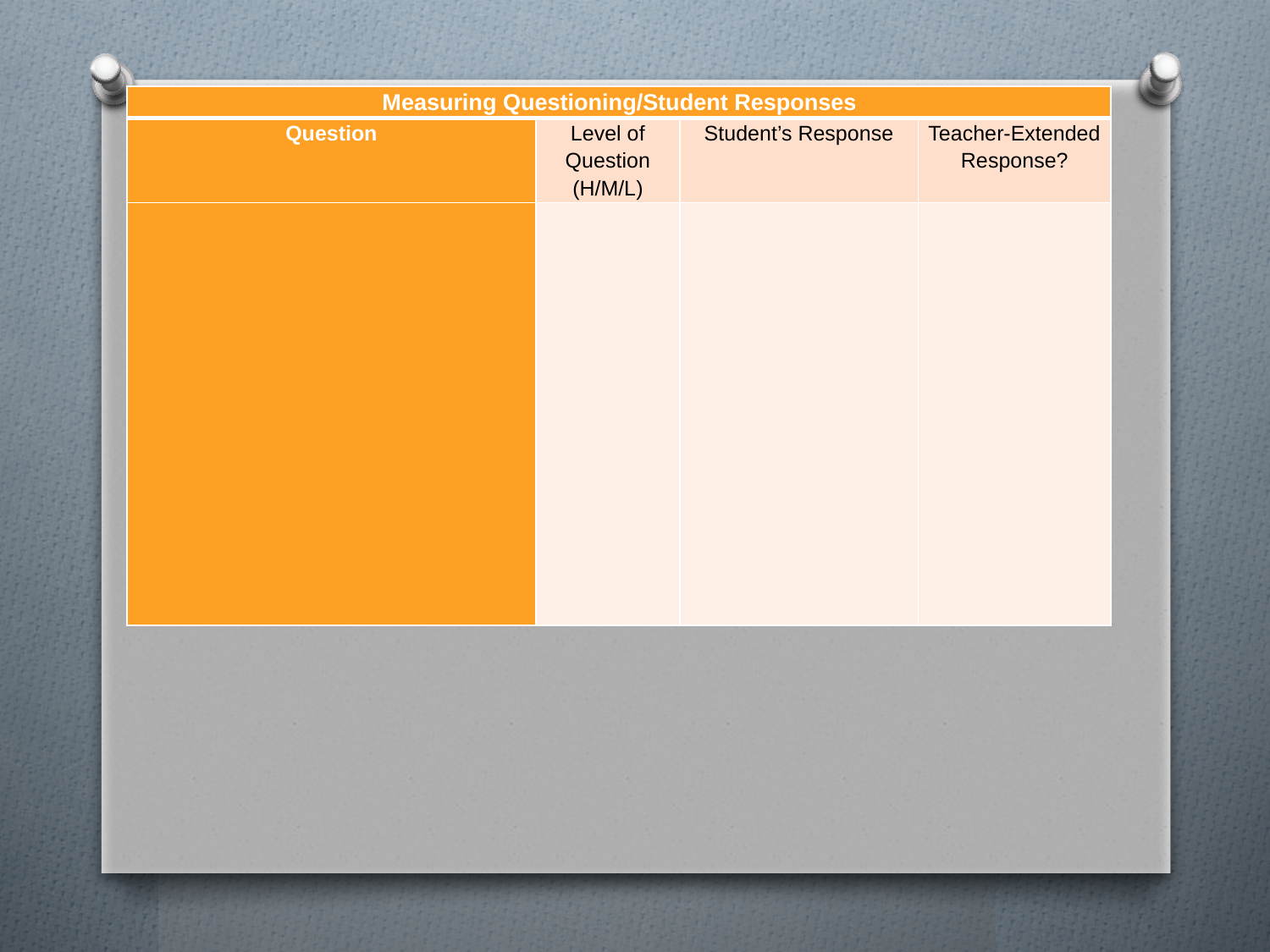

| Measuring Questioning/Student Responses |  |  |  |
| --- | --- | --- | --- |
| Question | Level of Question (H/M/L) | Student’s Response | Teacher-Extended Response? |
|  |  |  |  |

# Questioning